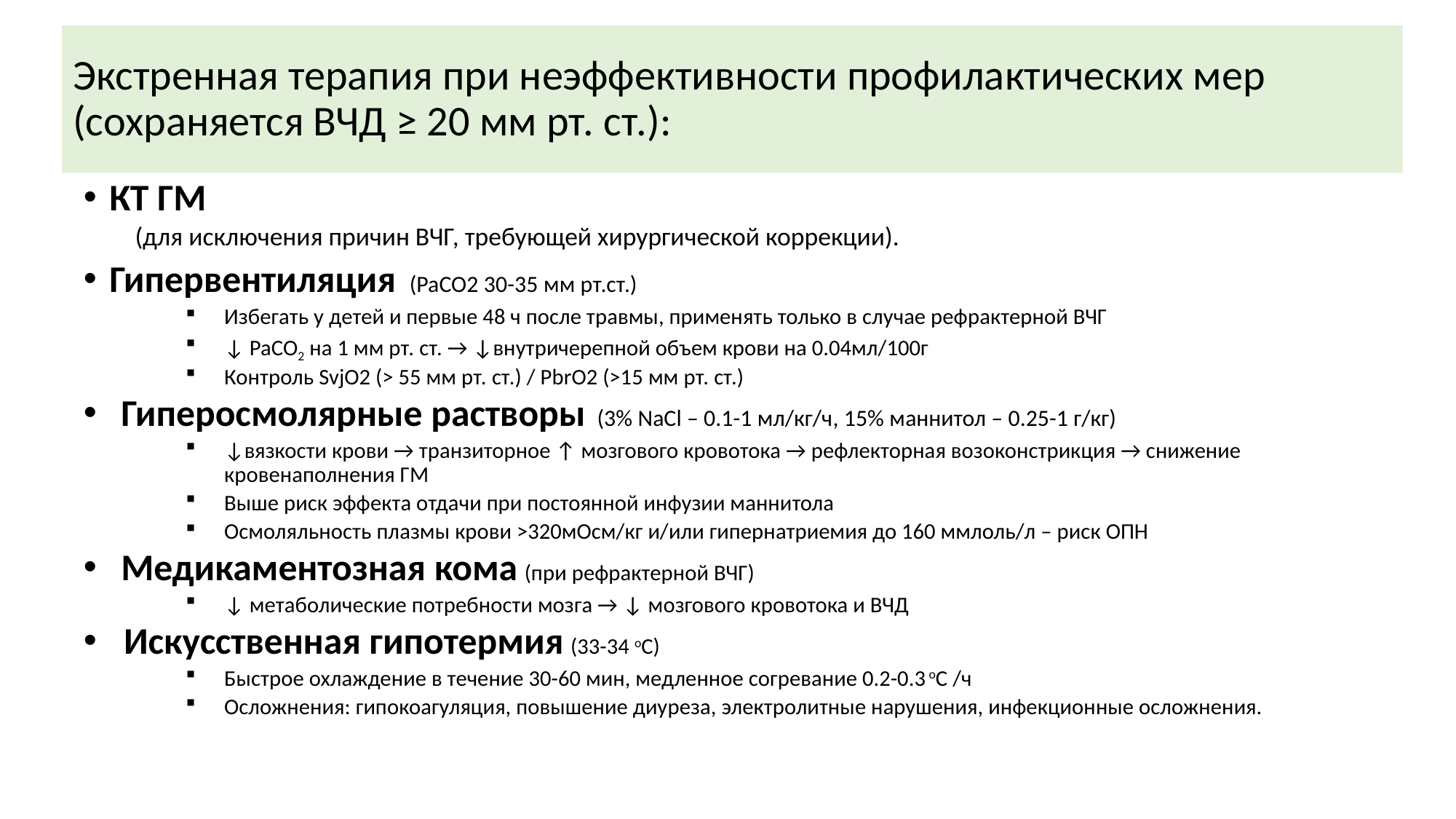

# Экстренная терапия при неэффективности профилактических мер (сохраняется ВЧД ≥ 20 мм рт. ст.):
КТ ГМ
(для исключения причин ВЧГ, требующей хирургической коррекции).
Гипервентиляция  (PaCO2 30-35 мм рт.ст.)
Избегать у детей и первые 48 ч после травмы, применять только в случае рефрактерной ВЧГ
↓ PaCO2 на 1 мм рт. ст. → ↓внутричерепной объем крови на 0.04мл/100г
Контроль SvjO2 (> 55 мм рт. ст.) / PbrO2 (>15 мм рт. ст.)
Гиперосмолярные растворы  (3% NaCl – 0.1-1 мл/кг/ч, 15% маннитол – 0.25-1 г/кг)
↓вязкости крови → транзиторное ↑ мозгового кровотока → рефлекторная возоконстрикция → снижение кровенаполнения ГМ
Выше риск эффекта отдачи при постоянной инфузии маннитола
Осмоляльность плазмы крови >320мОсм/кг и/или гипернатриемия до 160 ммлоль/л – риск ОПН
Медикаментозная кома (при рефрактерной ВЧГ)
↓ метаболические потребности мозга → ↓ мозгового кровотока и ВЧД
Искусственная гипотермия (33-34 oC)
Быстрое охлаждение в течение 30-60 мин, медленное согревание 0.2-0.3 oC /ч
Осложнения: гипокоагуляция, повышение диуреза, электролитные нарушения, инфекционные осложнения.